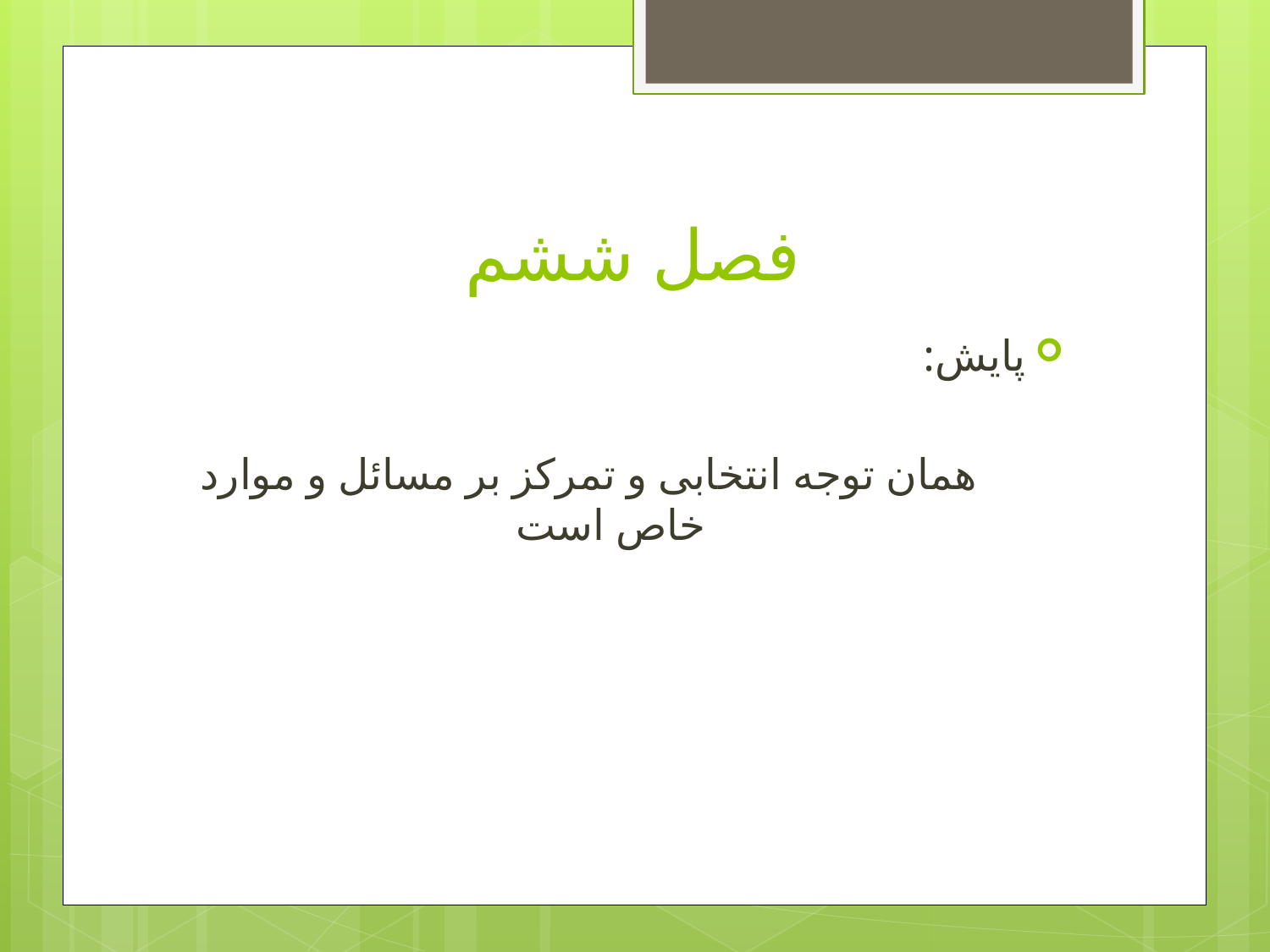

# فصل ششم
پایش:

    همان توجه انتخابی و تمرکز بر مسائل و موارد خاص است